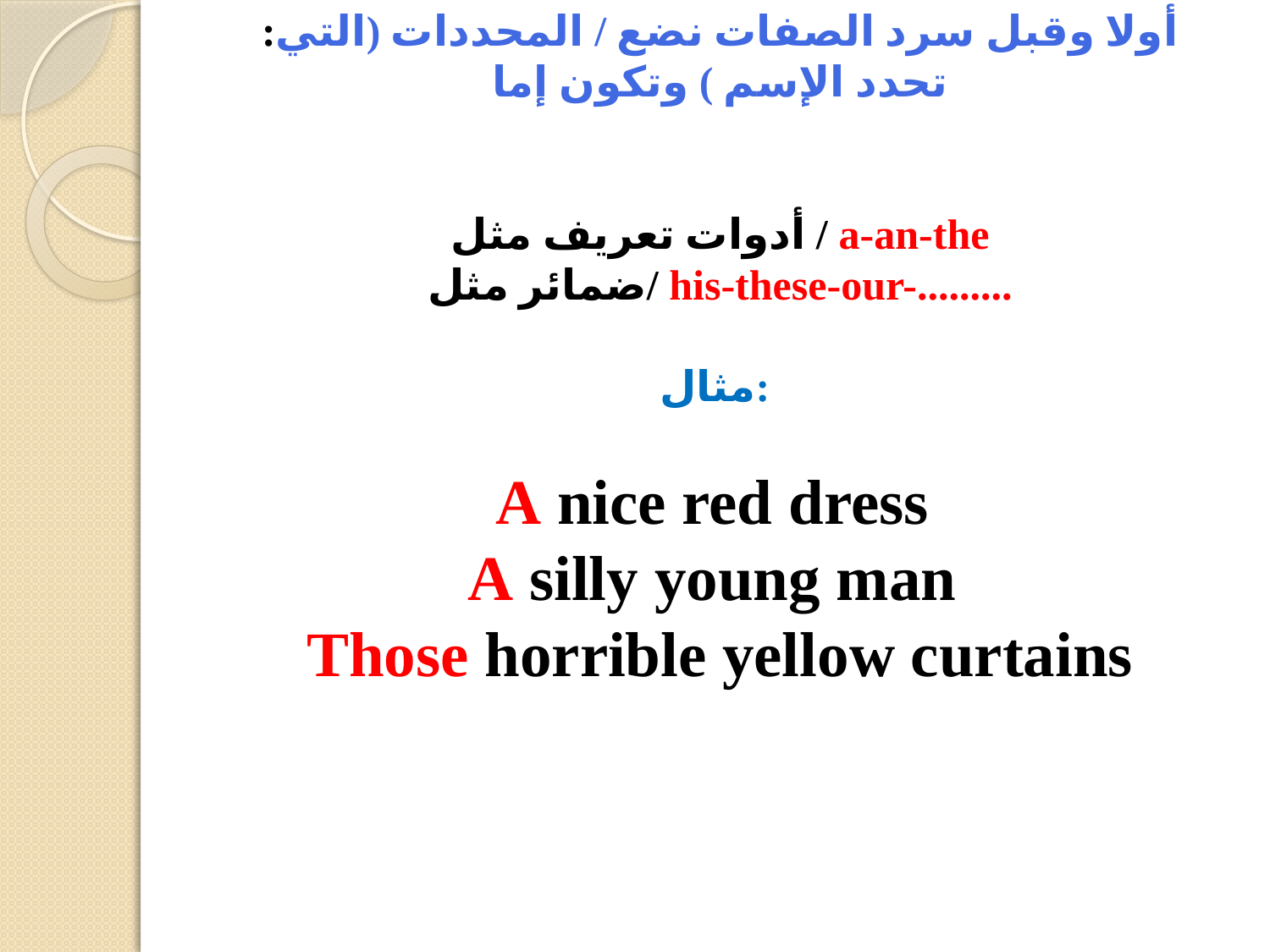

# :أولا وقبل سرد الصفات نضع / المحددات (التي تحدد الإسم ) وتكون إما أدوات تعريف مثل / a-an-the ضمائر مثل/ his-these-our-......... مثال: A nice red dress A silly young man Those horrible yellow curtains